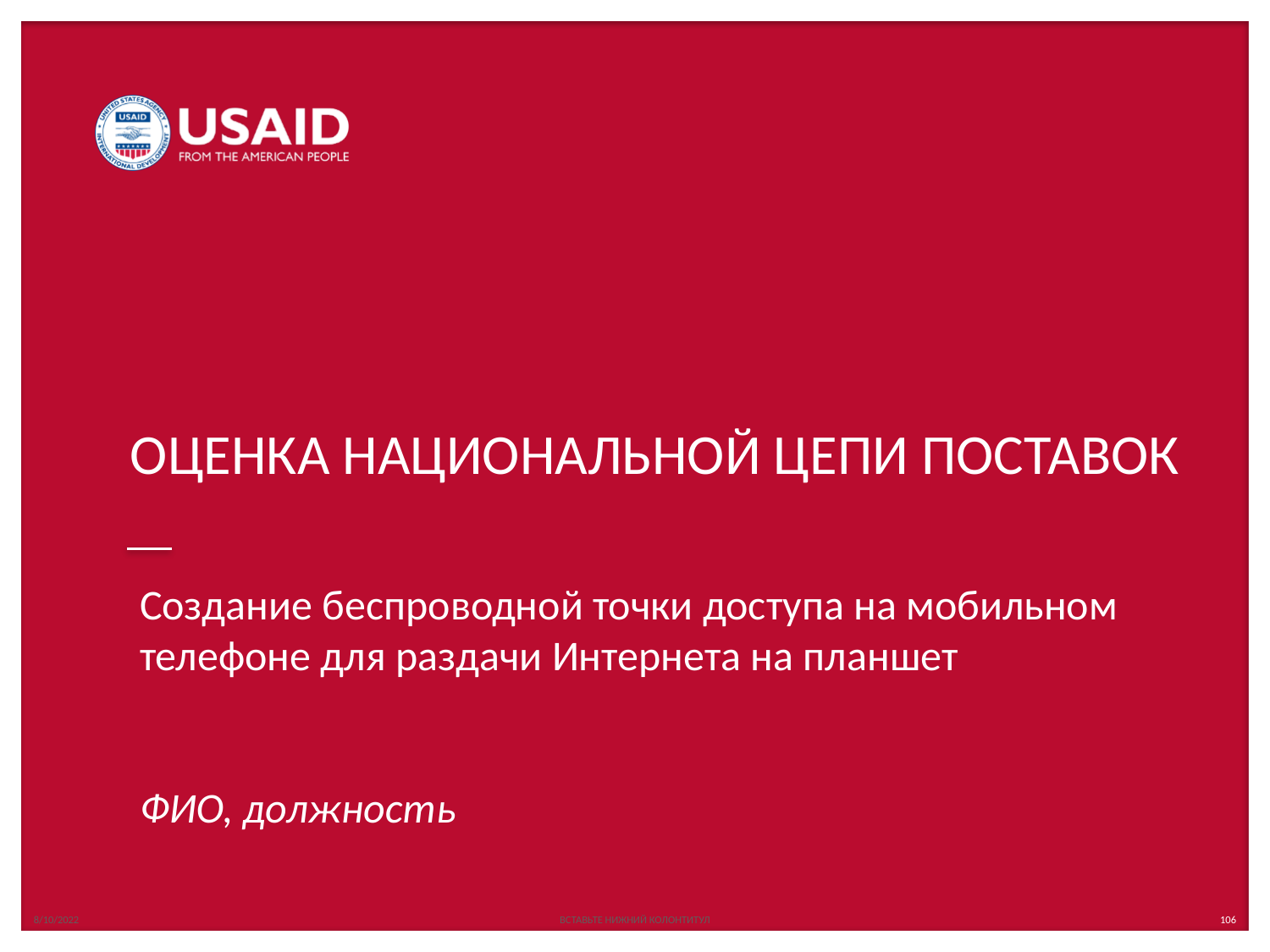

# Создание беспроводной точки доступа на мобильном телефоне для раздачи Интернета на планшет ФИО, должность
8/10/2022
ВСТАВЬТЕ НИЖНИЙ КОЛОНТИТУЛ
106